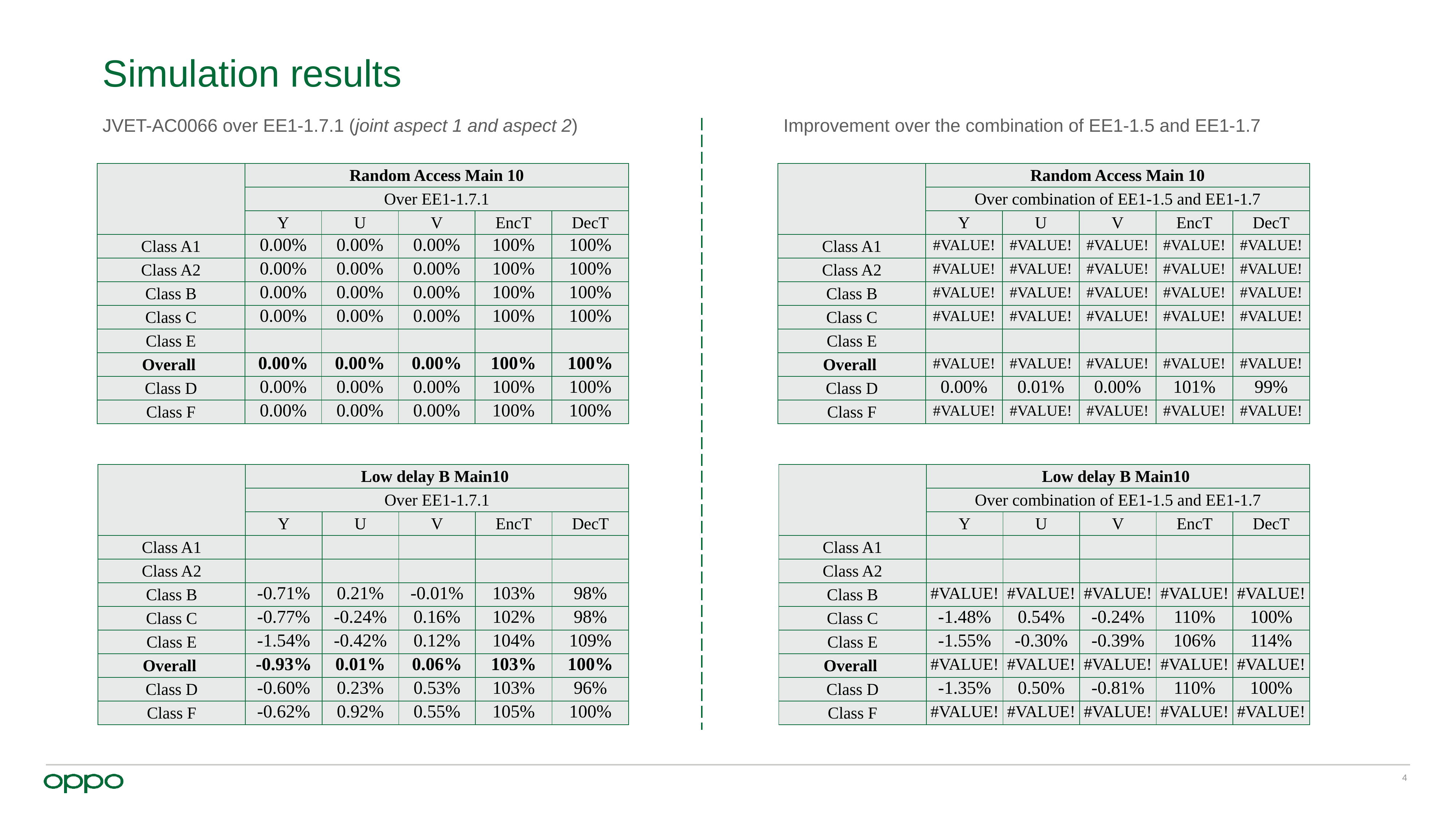

# Simulation results
JVET-AC0066 over EE1-1.7.1 (joint aspect 1 and aspect 2)
Improvement over the combination of EE1-1.5 and EE1-1.7
|  | Random Access Main 10 |  |  |  |  |
| --- | --- | --- | --- | --- | --- |
|  | Over EE1-1.7.1 |  |  |  |  |
|  | Y | U | V | EncT | DecT |
| Class A1 | 0.00% | 0.00% | 0.00% | 100% | 100% |
| Class A2 | 0.00% | 0.00% | 0.00% | 100% | 100% |
| Class B | 0.00% | 0.00% | 0.00% | 100% | 100% |
| Class C | 0.00% | 0.00% | 0.00% | 100% | 100% |
| Class E |  |  |  |  |  |
| Overall | 0.00% | 0.00% | 0.00% | 100% | 100% |
| Class D | 0.00% | 0.00% | 0.00% | 100% | 100% |
| Class F | 0.00% | 0.00% | 0.00% | 100% | 100% |
|  | Random Access Main 10 |  |  |  |  |
| --- | --- | --- | --- | --- | --- |
|  | Over combination of EE1-1.5 and EE1-1.7 |  |  |  |  |
|  | Y | U | V | EncT | DecT |
| Class A1 | #VALUE! | #VALUE! | #VALUE! | #VALUE! | #VALUE! |
| Class A2 | #VALUE! | #VALUE! | #VALUE! | #VALUE! | #VALUE! |
| Class B | #VALUE! | #VALUE! | #VALUE! | #VALUE! | #VALUE! |
| Class C | #VALUE! | #VALUE! | #VALUE! | #VALUE! | #VALUE! |
| Class E |  |  |  |  |  |
| Overall | #VALUE! | #VALUE! | #VALUE! | #VALUE! | #VALUE! |
| Class D | 0.00% | 0.01% | 0.00% | 101% | 99% |
| Class F | #VALUE! | #VALUE! | #VALUE! | #VALUE! | #VALUE! |
|  | Low delay B Main10 |  |  |  |  |
| --- | --- | --- | --- | --- | --- |
|  | Over EE1-1.7.1 |  |  |  |  |
|  | Y | U | V | EncT | DecT |
| Class A1 |  |  |  |  |  |
| Class A2 |  |  |  |  |  |
| Class B | -0.71% | 0.21% | -0.01% | 103% | 98% |
| Class C | -0.77% | -0.24% | 0.16% | 102% | 98% |
| Class E | -1.54% | -0.42% | 0.12% | 104% | 109% |
| Overall | -0.93% | 0.01% | 0.06% | 103% | 100% |
| Class D | -0.60% | 0.23% | 0.53% | 103% | 96% |
| Class F | -0.62% | 0.92% | 0.55% | 105% | 100% |
|  | Low delay B Main10 |  |  |  |  |
| --- | --- | --- | --- | --- | --- |
|  | Over combination of EE1-1.5 and EE1-1.7 |  |  |  |  |
|  | Y | U | V | EncT | DecT |
| Class A1 |  |  |  |  |  |
| Class A2 |  |  |  |  |  |
| Class B | #VALUE! | #VALUE! | #VALUE! | #VALUE! | #VALUE! |
| Class C | -1.48% | 0.54% | -0.24% | 110% | 100% |
| Class E | -1.55% | -0.30% | -0.39% | 106% | 114% |
| Overall | #VALUE! | #VALUE! | #VALUE! | #VALUE! | #VALUE! |
| Class D | -1.35% | 0.50% | -0.81% | 110% | 100% |
| Class F | #VALUE! | #VALUE! | #VALUE! | #VALUE! | #VALUE! |